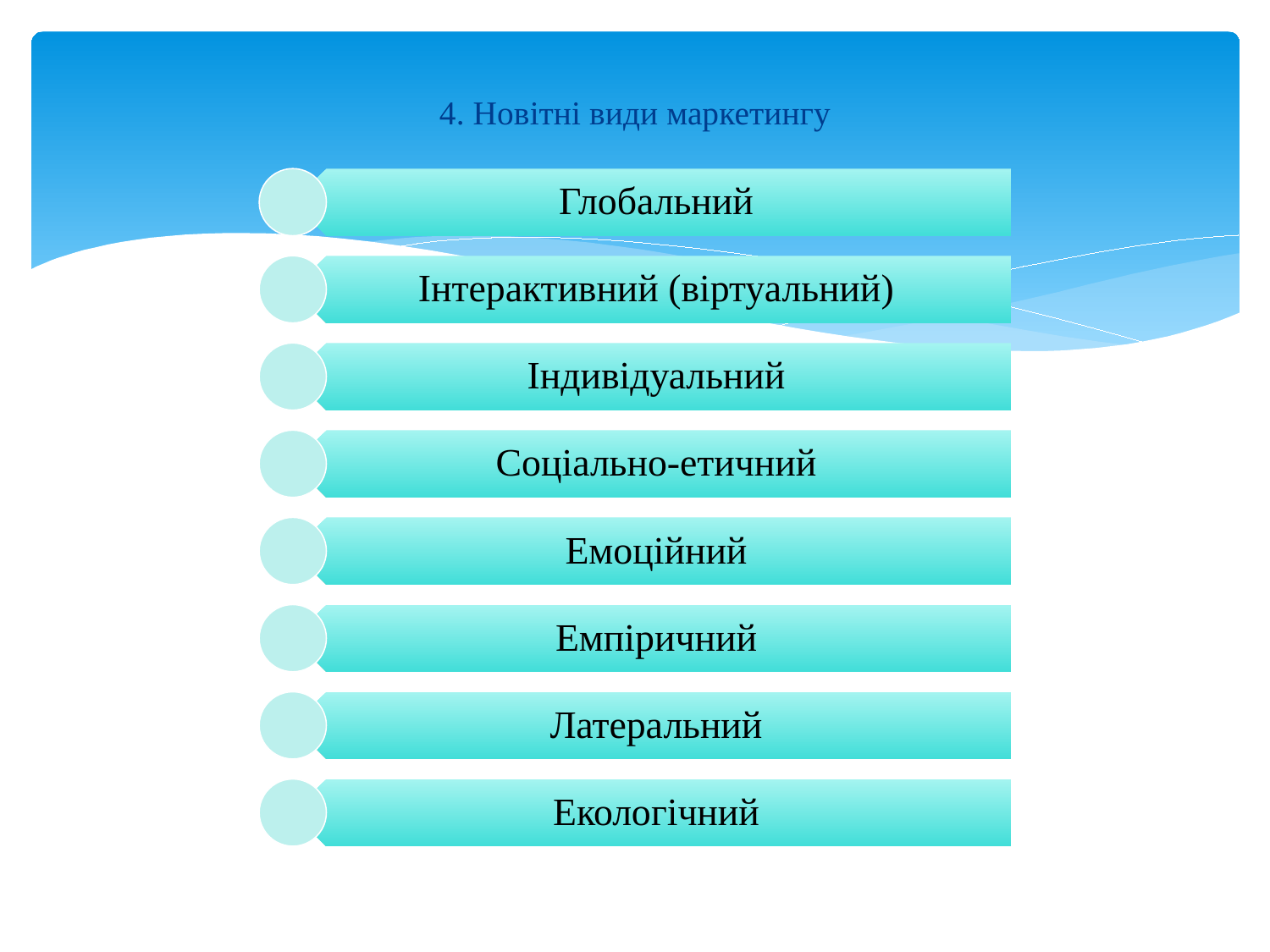

# 4. Новітні види маркетингу
Глобальний
Інтерактивний (віртуальний)
Індивідуальний
Соціально-етичний
Емоційний
Емпіричний
Латеральний
Екологічний